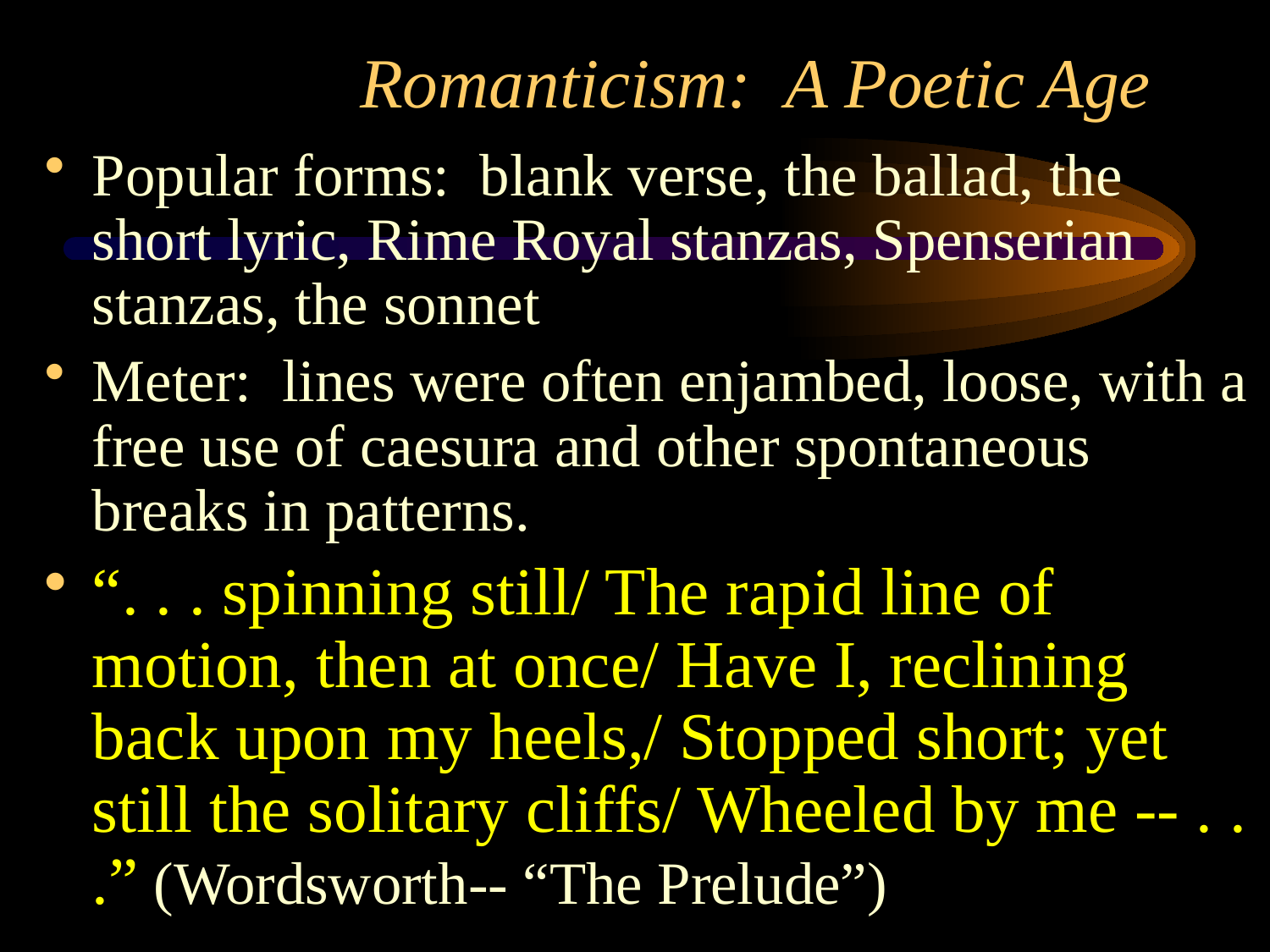

# Romanticism:  A Poetic Age
Popular forms:  blank verse, the ballad, the short lyric, Rime Royal stanzas, Spenserian stanzas, the sonnet
Meter:  lines were often enjambed, loose, with a free use of caesura and other spontaneous breaks in patterns.
“. . . spinning still/ The rapid line of motion, then at once/ Have I, reclining back upon my heels,/ Stopped short; yet still the solitary cliffs/ Wheeled by me -- . . .” (Wordsworth-- “The Prelude”)